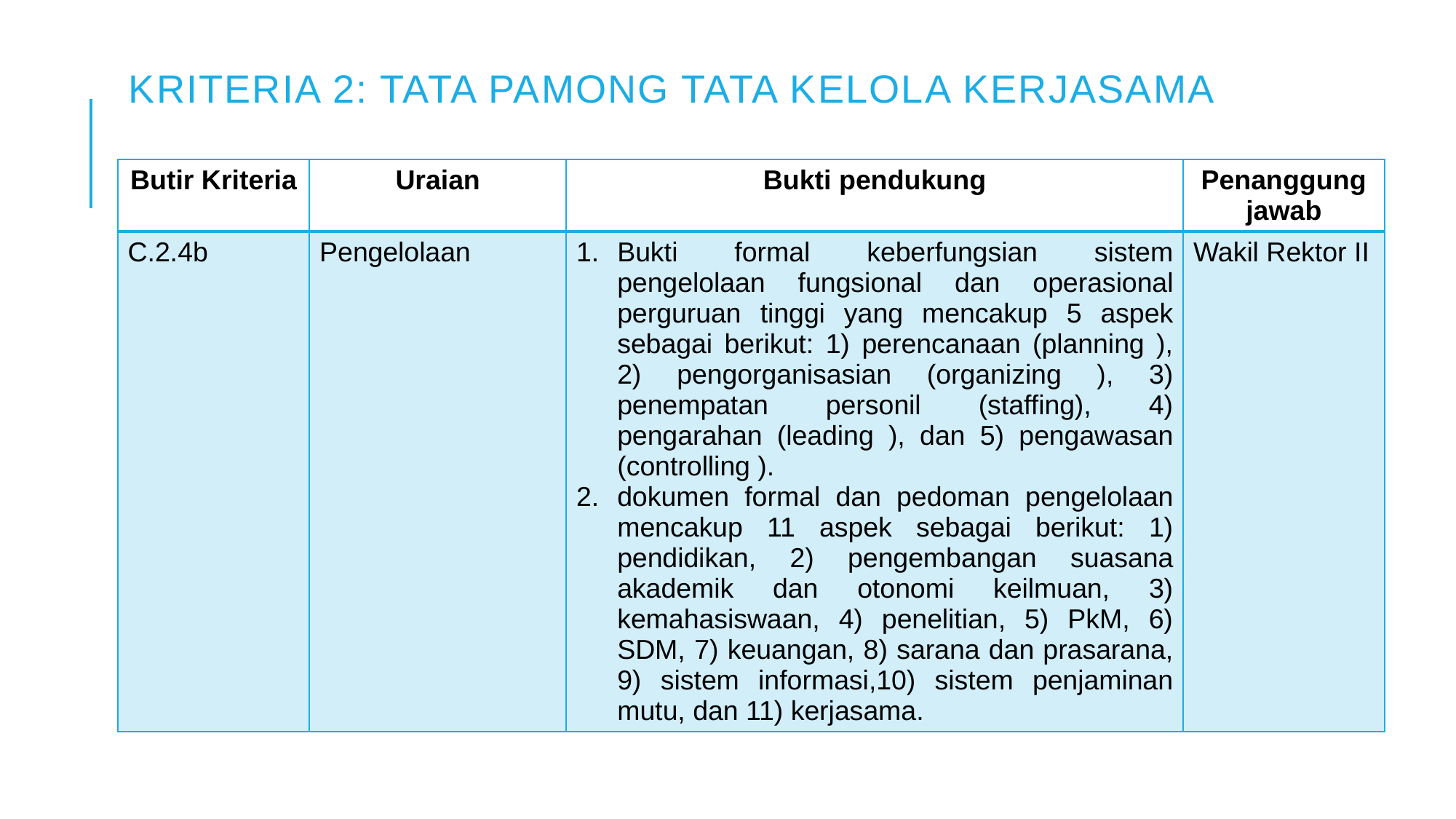

# kriteria 2: Tata Pamong tata kelola kerjasama
| Butir Kriteria | Uraian | Bukti pendukung | Penanggung jawab |
| --- | --- | --- | --- |
| C.2.4b | Pengelolaan | Bukti formal keberfungsian sistem pengelolaan fungsional dan operasional perguruan tinggi yang mencakup 5 aspek sebagai berikut: 1) perencanaan (planning ), 2) pengorganisasian (organizing ), 3) penempatan personil (staffing), 4) pengarahan (leading ), dan 5) pengawasan (controlling ). dokumen formal dan pedoman pengelolaan mencakup 11 aspek sebagai berikut: 1) pendidikan, 2) pengembangan suasana akademik dan otonomi keilmuan, 3) kemahasiswaan, 4) penelitian, 5) PkM, 6) SDM, 7) keuangan, 8) sarana dan prasarana, 9) sistem informasi,10) sistem penjaminan mutu, dan 11) kerjasama. | Wakil Rektor II |